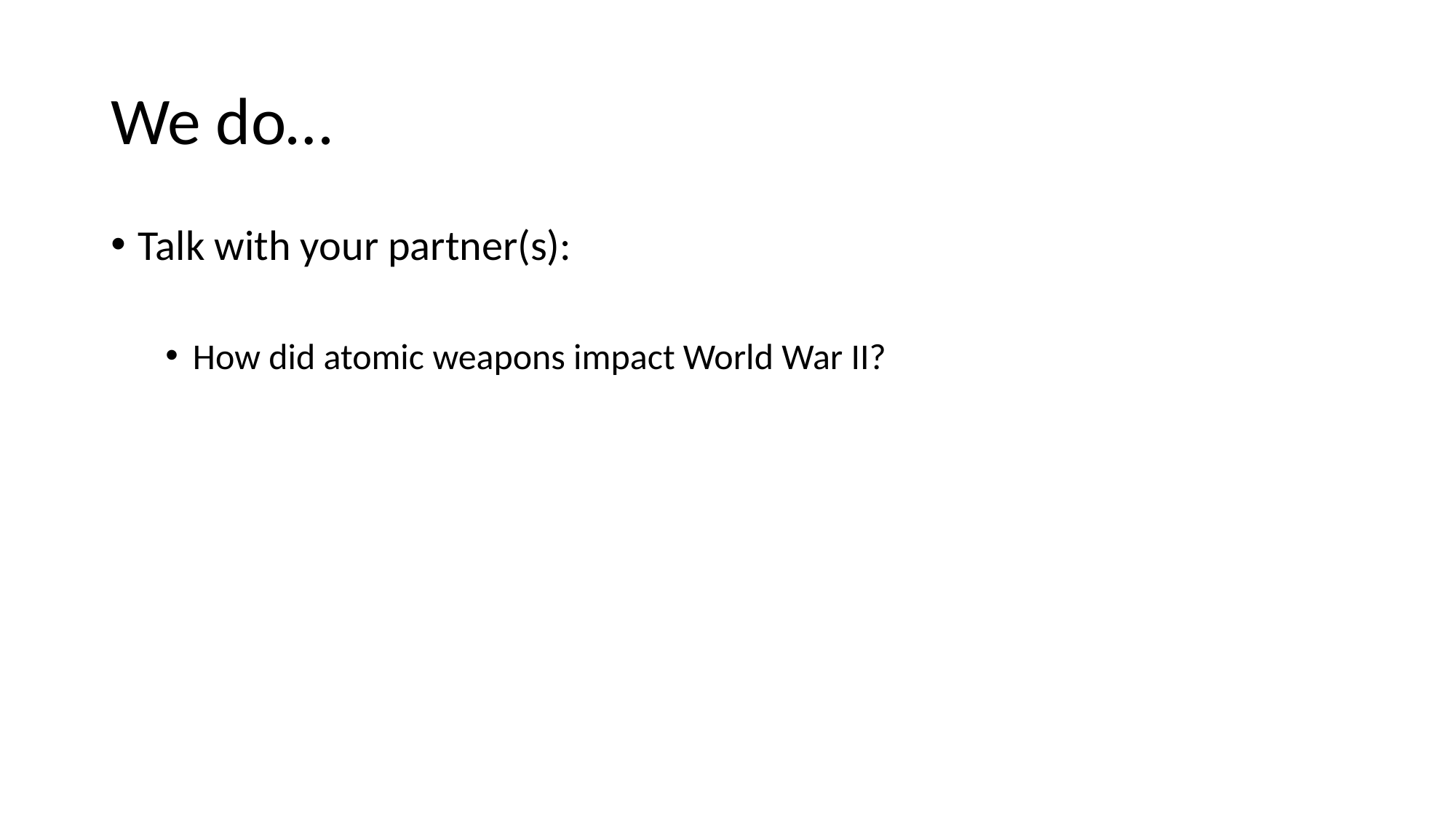

# We do…
Talk with your partner(s):

How did atomic weapons impact World War II?